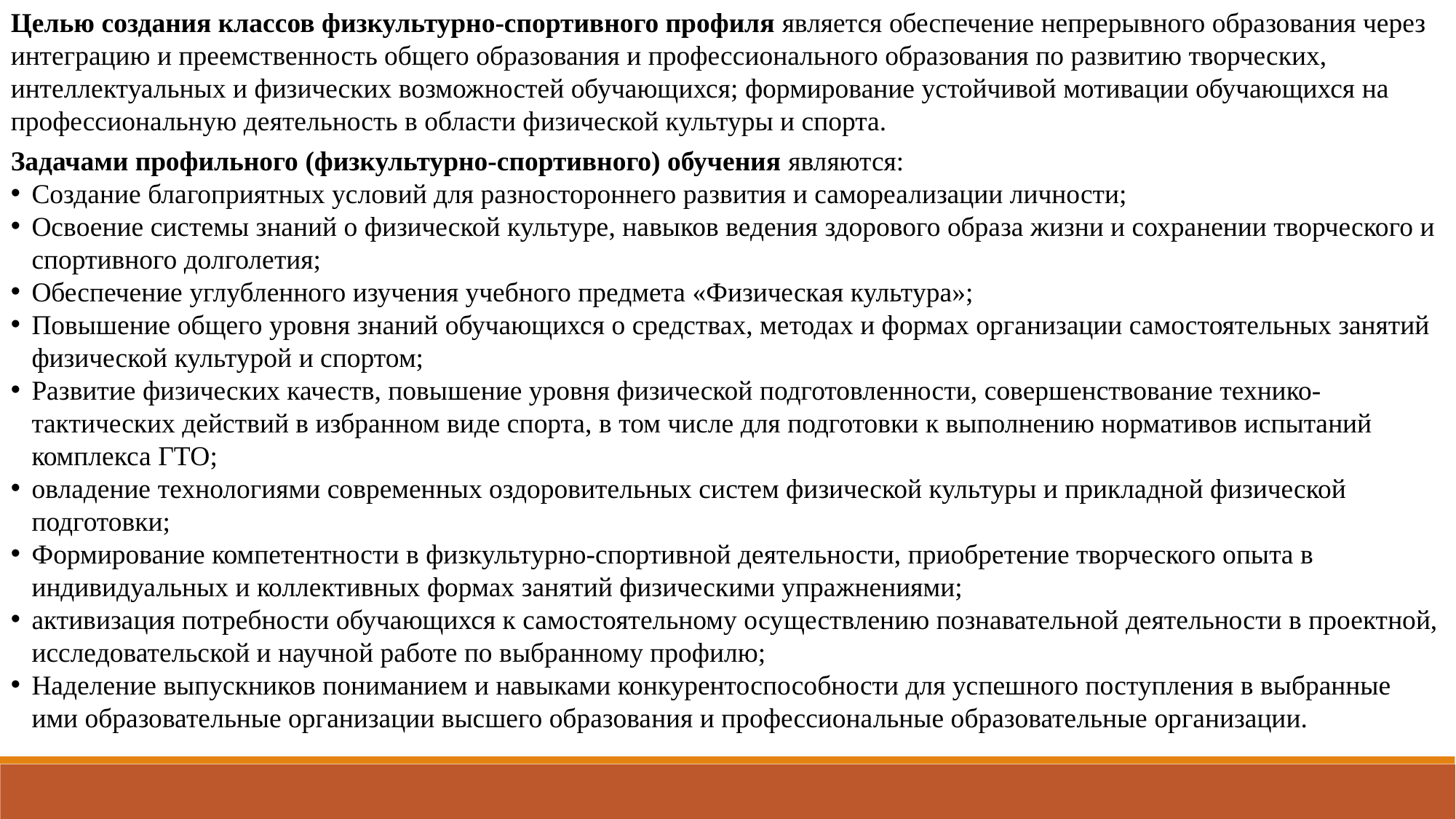

Целью создания классов физкультурно-спортивного профиля является обеспечение непрерывного образования через интеграцию и преемственность общего образования и профессионального образования по развитию творческих, интеллектуальных и физических возможностей обучающихся; формирование устойчивой мотивации обучающихся на профессиональную деятельность в области физической культуры и спорта.

Задачами профильного (физкультурно-спортивного) обучения являются:
Создание благоприятных условий для разностороннего развития и самореализации личности;
Освоение системы знаний о физической культуре, навыков ведения здорового образа жизни и сохранении творческого и спортивного долголетия;
Обеспечение углубленного изучения учебного предмета «Физическая культура»;
Повышение общего уровня знаний обучающихся о средствах, методах и формах организации самостоятельных занятий физической культурой и спортом;
Развитие физических качеств, повышение уровня физической подготовленности, совершенствование технико-тактических действий в избранном виде спорта, в том числе для подготовки к выполнению нормативов испытаний комплекса ГТО;
овладение технологиями современных оздоровительных систем физической культуры и прикладной физической подготовки;
Формирование компетентности в физкультурно-спортивной деятельности, приобретение творческого опыта в индивидуальных и коллективных формах занятий физическими упражнениями;
активизация потребности обучающихся к самостоятельному осуществлению познавательной деятельности в проектной, исследовательской и научной работе по выбранному профилю;
Наделение выпускников пониманием и навыками конкурентоспособности для успешного поступления в выбранные ими образовательные организации высшего образования и профессиональные образовательные организации.